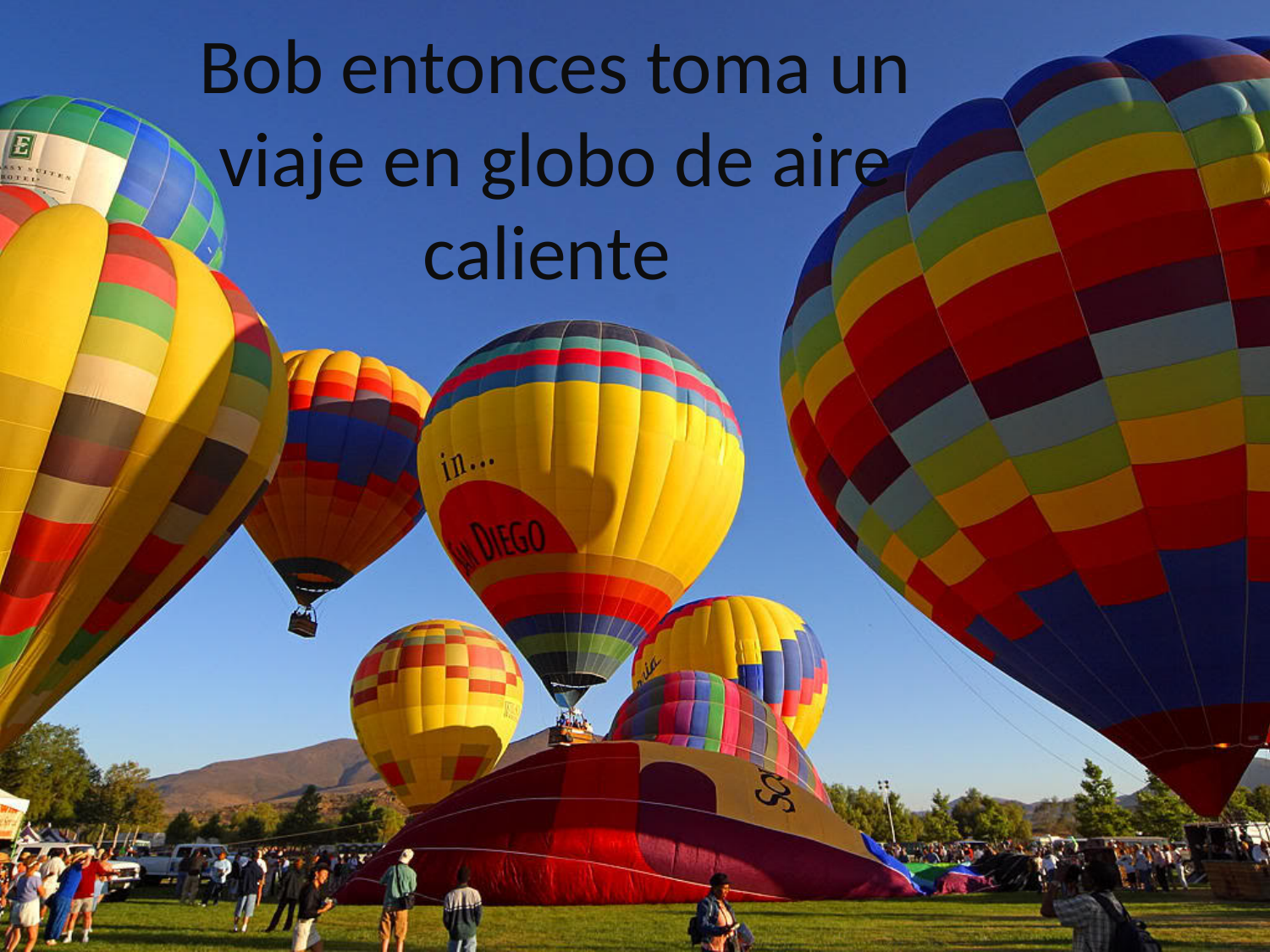

# Bob entonces toma un viaje en globo de aire caliente